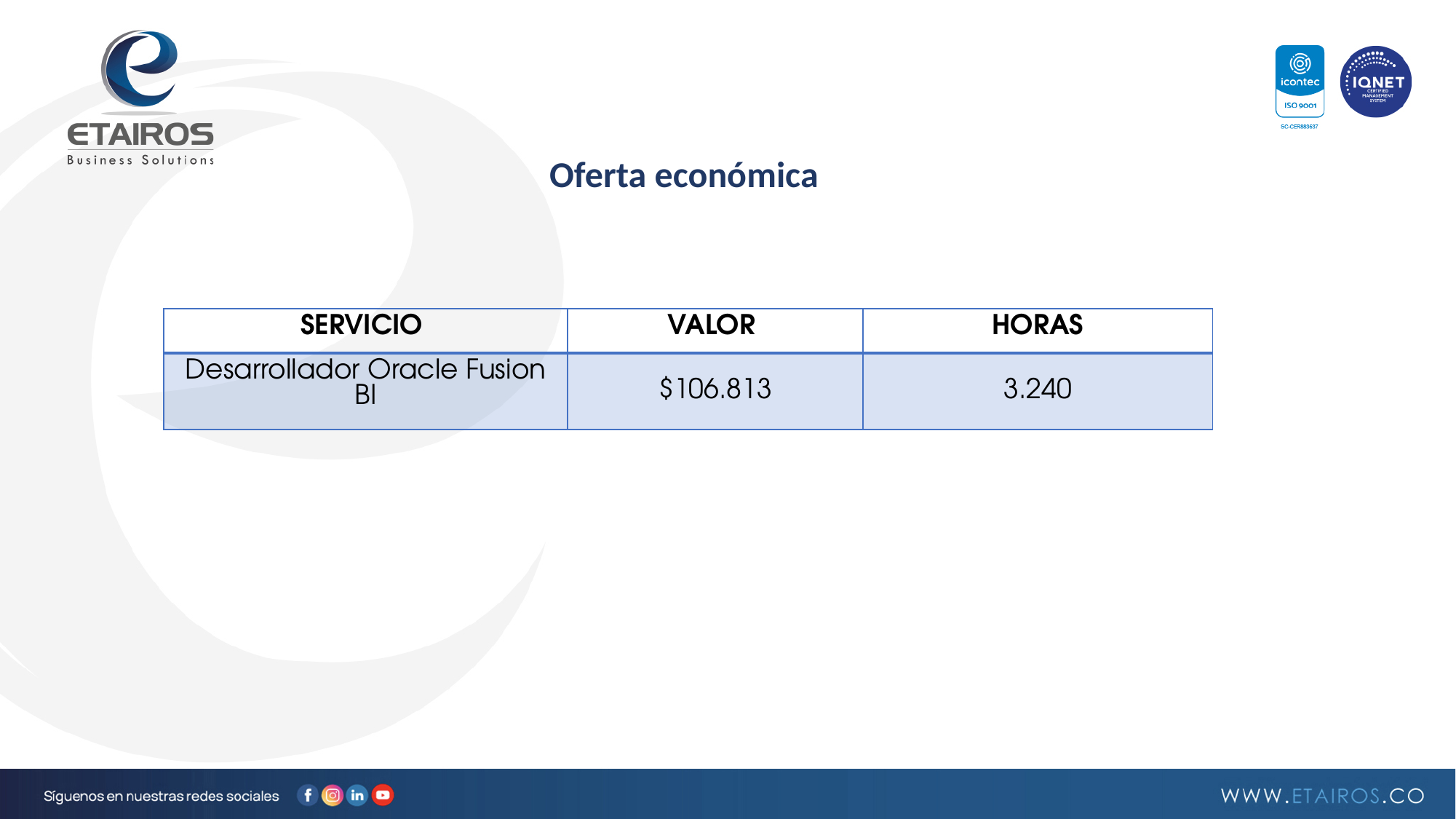

Oferta económica
| SERVICIO | VALOR | HORAS |
| --- | --- | --- |
| Desarrollador Oracle Fusion BI | $106.813 | 3.240 |